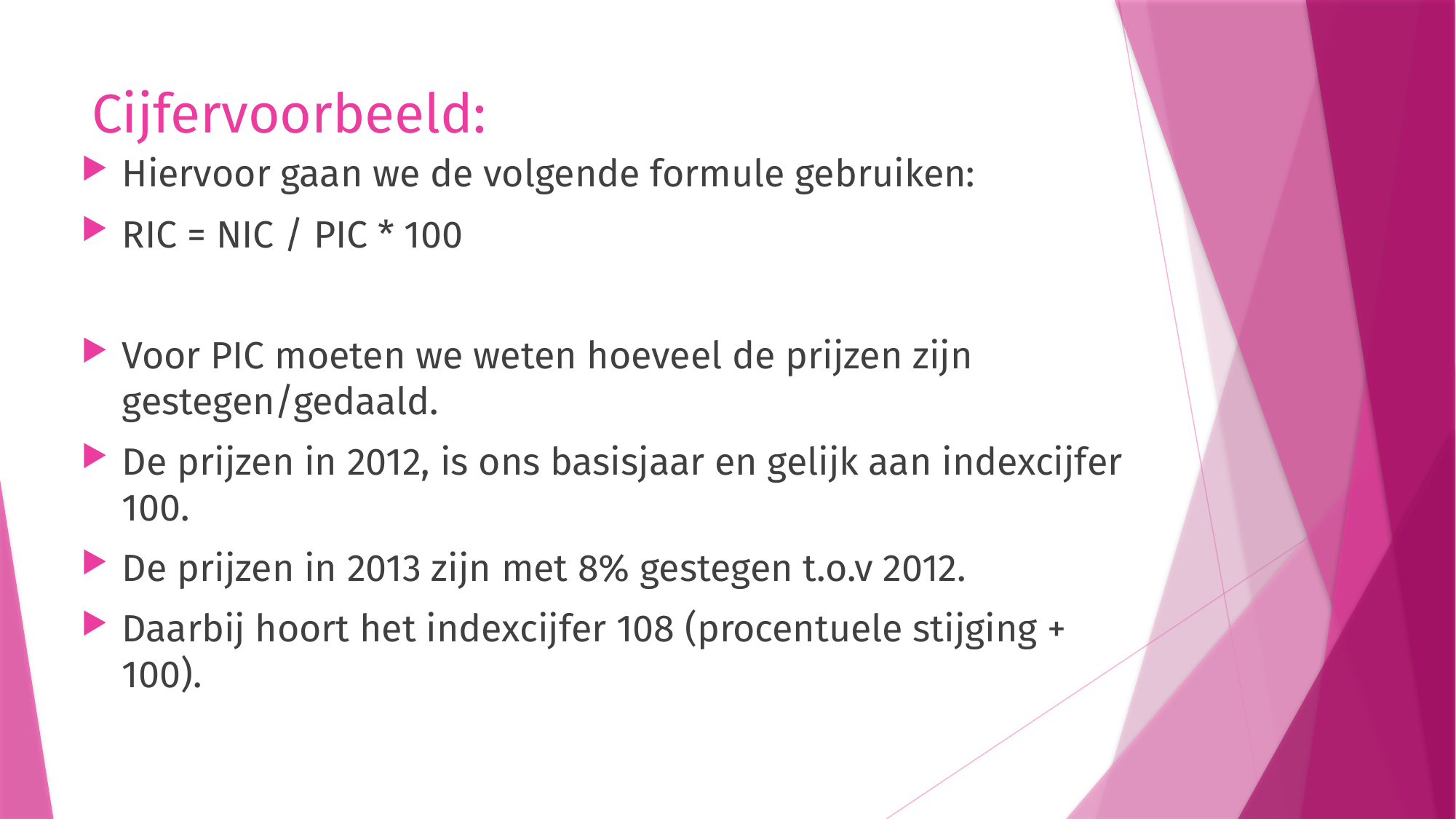

# Cijfervoorbeeld:
Hiervoor gaan we de volgende formule gebruiken:
RIC = NIC / PIC * 100

Voor PIC moeten we weten hoeveel de prijzen zijn gestegen/gedaald.
De prijzen in 2012, is ons basisjaar en gelijk aan indexcijfer 100.
De prijzen in 2013 zijn met 8% gestegen t.o.v 2012.
Daarbij hoort het indexcijfer 108 (procentuele stijging + 100).